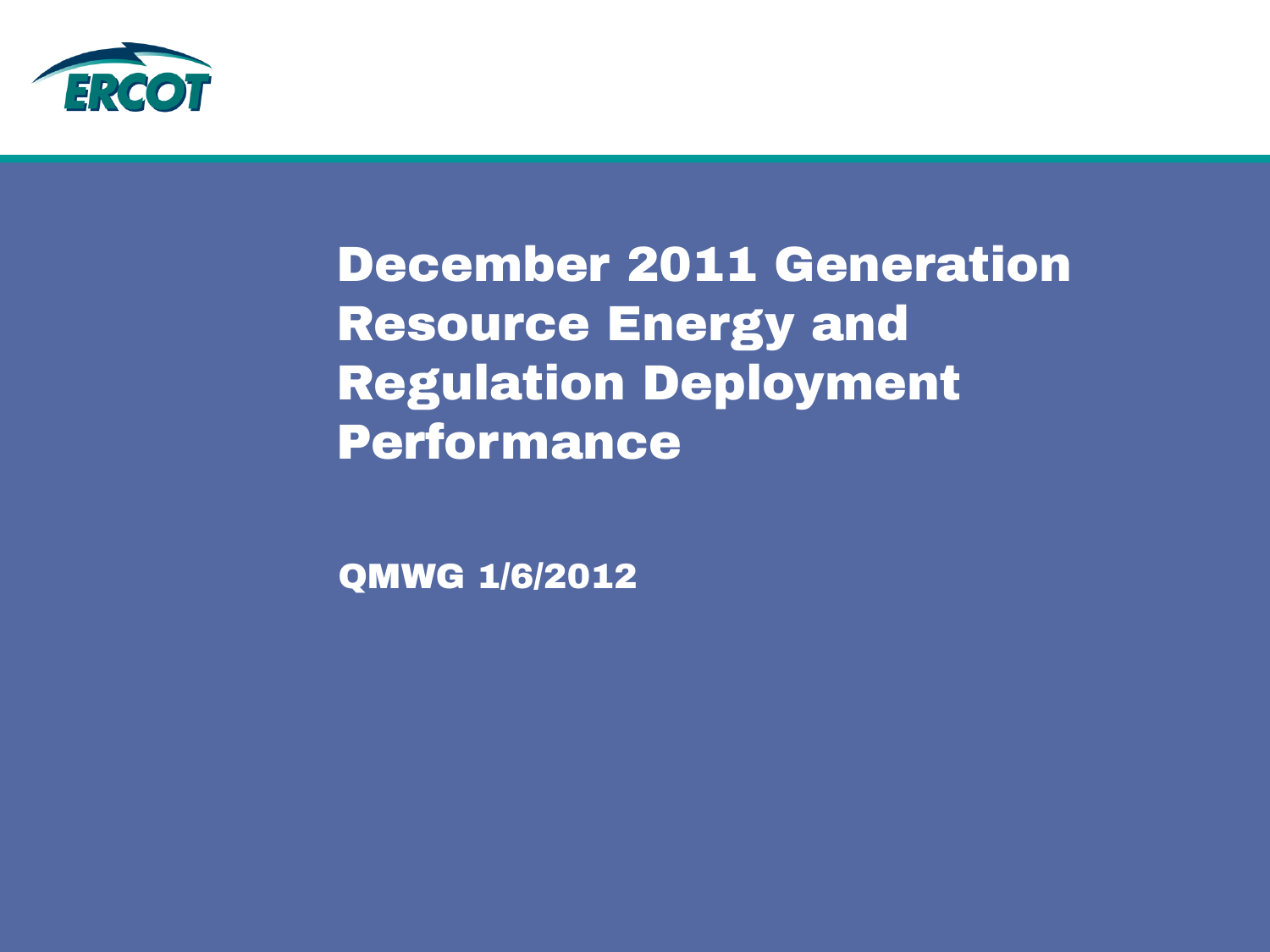

# December 2011 Generation Resource Energy and Regulation Deployment Performance

QMWG 1/6/2012